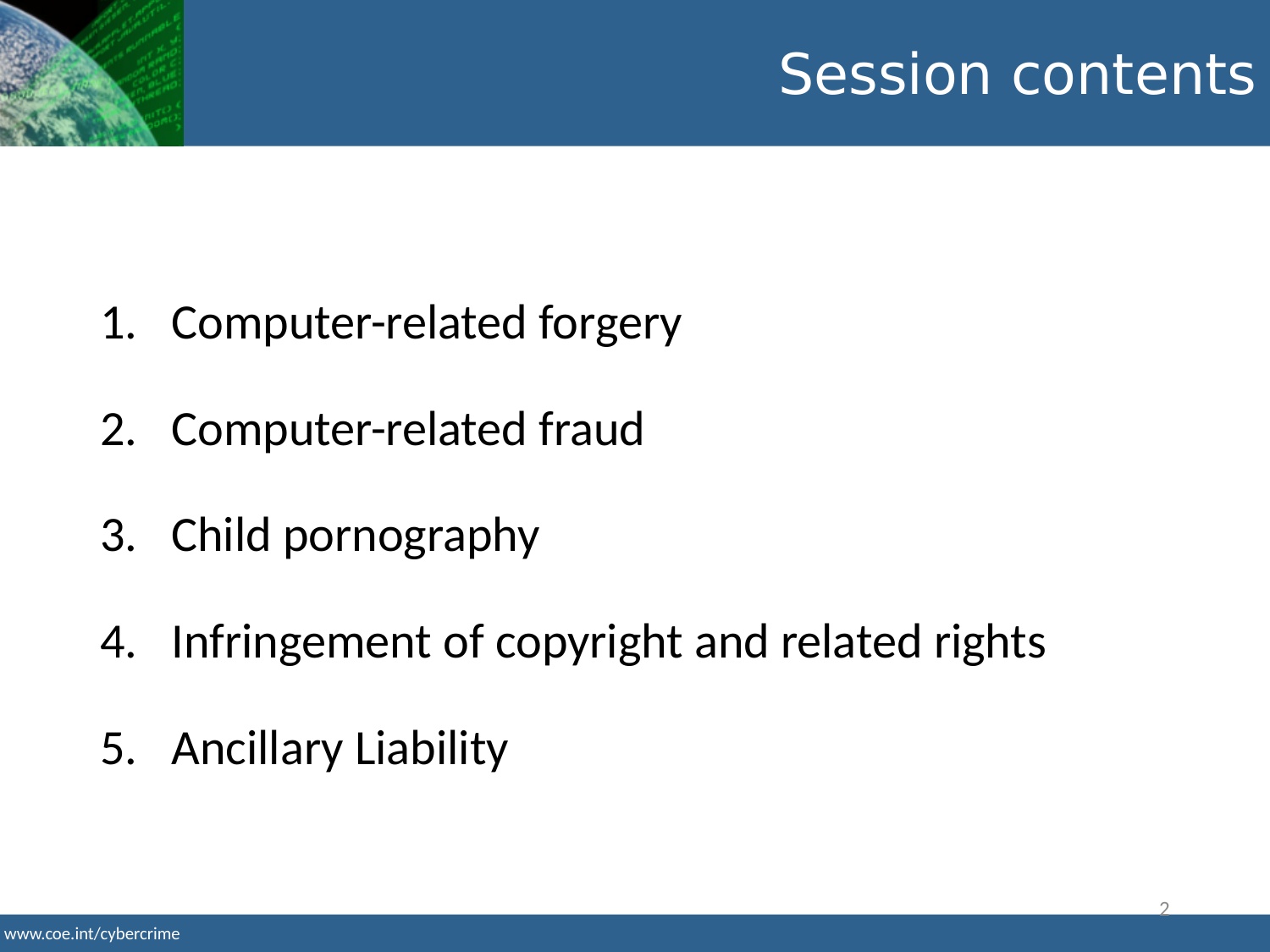

Session contents

Computer-related forgery
Computer-related fraud
Child pornography
Infringement of copyright and related rights
Ancillary Liability

2